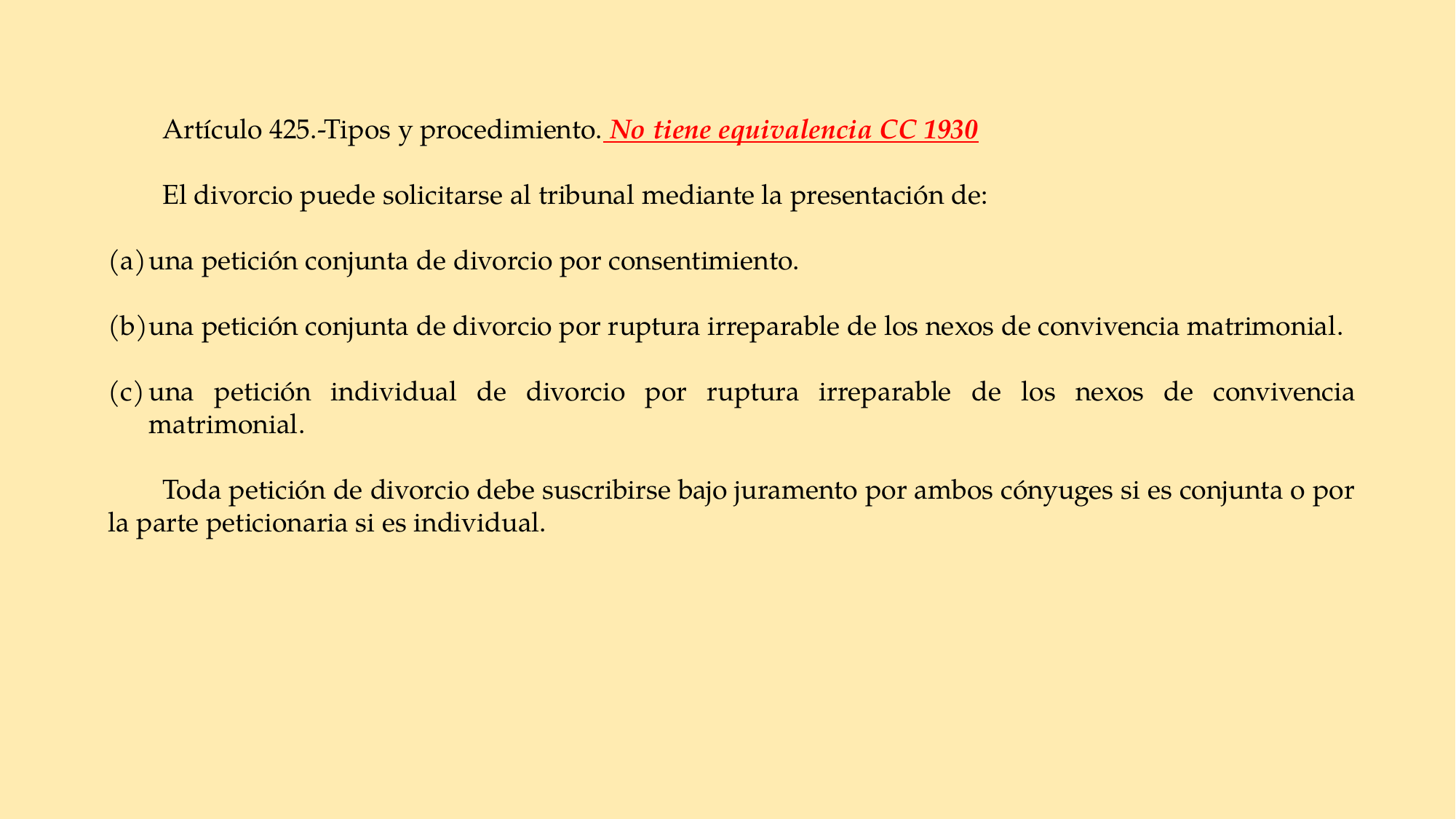

Artículo 425.-Tipos y procedimiento. No tiene equivalencia CC 1930

El divorcio puede solicitarse al tribunal mediante la presentación de:

una petición conjunta de divorcio por consentimiento.

una petición conjunta de divorcio por ruptura irreparable de los nexos de convivencia matrimonial.

una petición individual de divorcio por ruptura irreparable de los nexos de convivencia matrimonial.

Toda petición de divorcio debe suscribirse bajo juramento por ambos cónyuges si es conjunta o por la parte peticionaria si es individual.